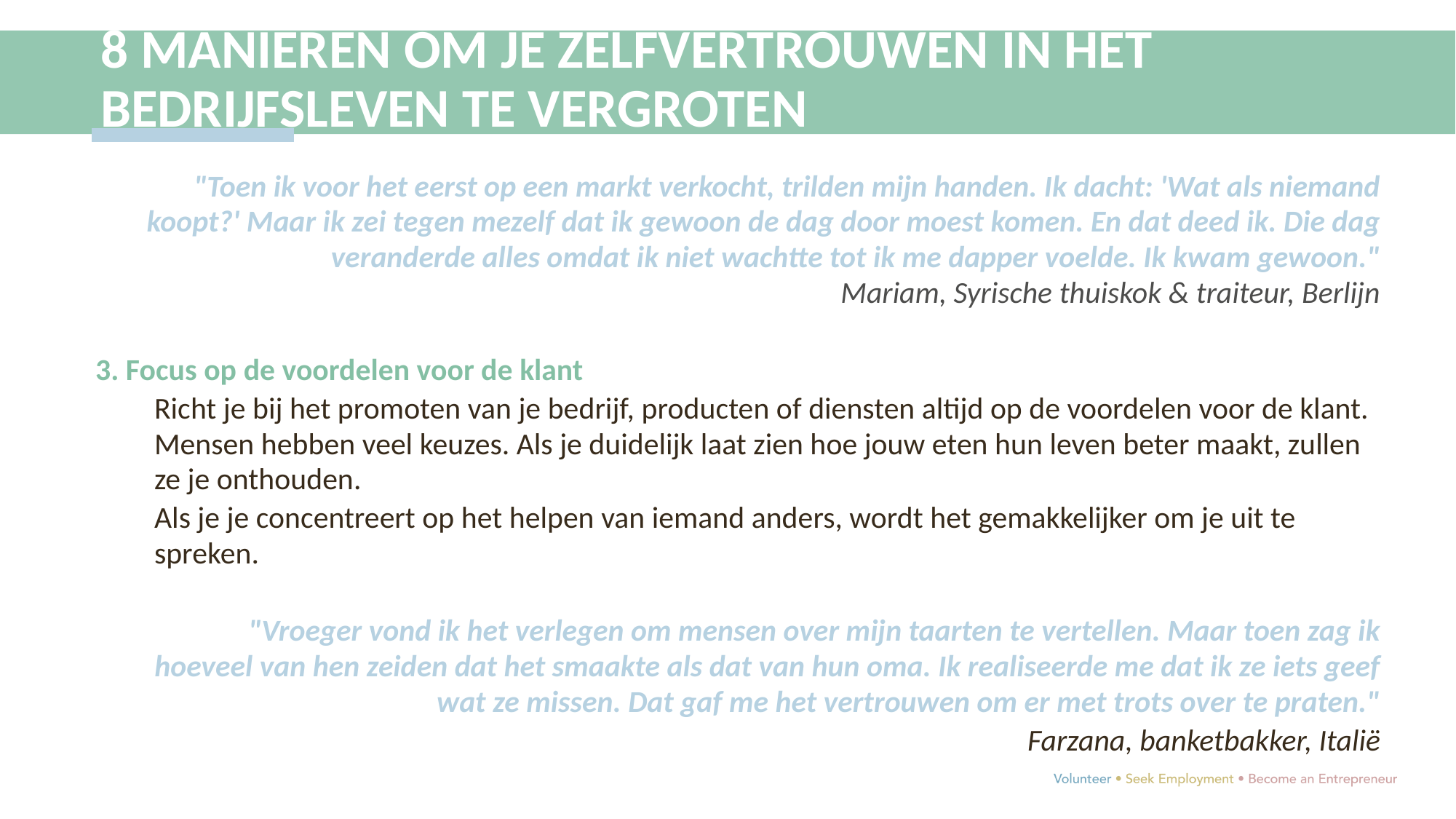

8 MANIEREN OM JE ZELFVERTROUWEN IN HET BEDRIJFSLEVEN TE VERGROTEN
"Toen ik voor het eerst op een markt verkocht, trilden mijn handen. Ik dacht: 'Wat als niemand koopt?' Maar ik zei tegen mezelf dat ik gewoon de dag door moest komen. En dat deed ik. Die dag veranderde alles omdat ik niet wachtte tot ik me dapper voelde. Ik kwam gewoon."
Mariam, Syrische thuiskok & traiteur, Berlijn

3. Focus op de voordelen voor de klant
Richt je bij het promoten van je bedrijf, producten of diensten altijd op de voordelen voor de klant. Mensen hebben veel keuzes. Als je duidelijk laat zien hoe jouw eten hun leven beter maakt, zullen ze je onthouden.
Als je je concentreert op het helpen van iemand anders, wordt het gemakkelijker om je uit te spreken.

 "Vroeger vond ik het verlegen om mensen over mijn taarten te vertellen. Maar toen zag ik hoeveel van hen zeiden dat het smaakte als dat van hun oma. Ik realiseerde me dat ik ze iets geef wat ze missen. Dat gaf me het vertrouwen om er met trots over te praten."
Farzana, banketbakker, Italië